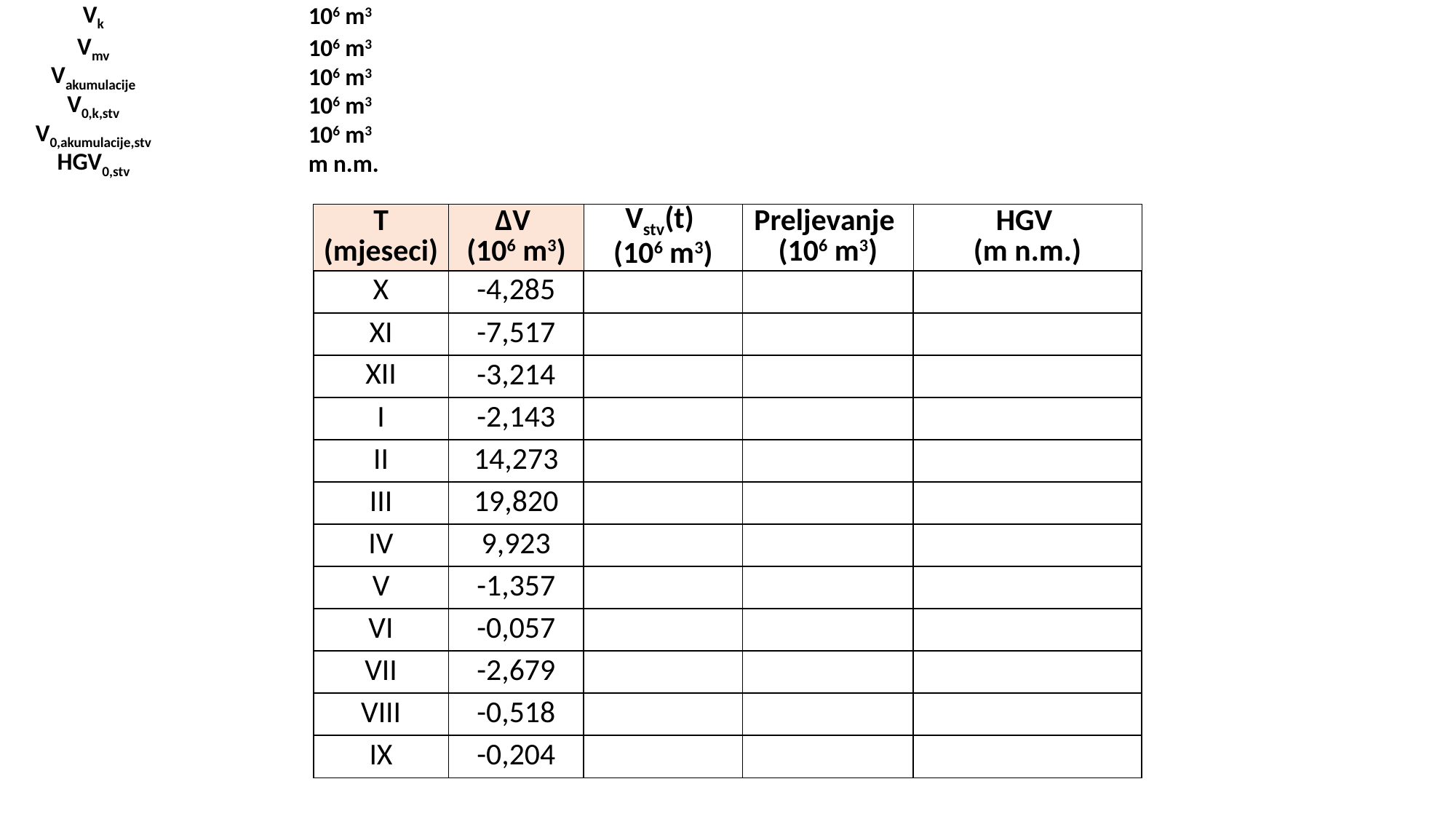

| Vk |  | 106 m3 |
| --- | --- | --- |
| Vmv |  | 106 m3 |
| Vakumulacije |  | 106 m3 |
| V0,k,stv |  | 106 m3 |
| V0,akumulacije,stv |  | 106 m3 |
| HGV0,stv |  | m n.m. |
| T (mjeseci) | ΔV (106 m3) | Vstv(t) (106 m3) | Preljevanje (106 m3) | HGV (m n.m.) |
| --- | --- | --- | --- | --- |
| X | -4,285 |  |  |  |
| XI | -7,517 |  |  |  |
| XII | -3,214 |  |  |  |
| I | -2,143 |  |  |  |
| II | 14,273 |  |  |  |
| III | 19,820 |  |  |  |
| IV | 9,923 |  |  |  |
| V | -1,357 |  |  |  |
| VI | -0,057 |  |  |  |
| VII | -2,679 |  |  |  |
| VIII | -0,518 |  |  |  |
| IX | -0,204 |  |  |  |